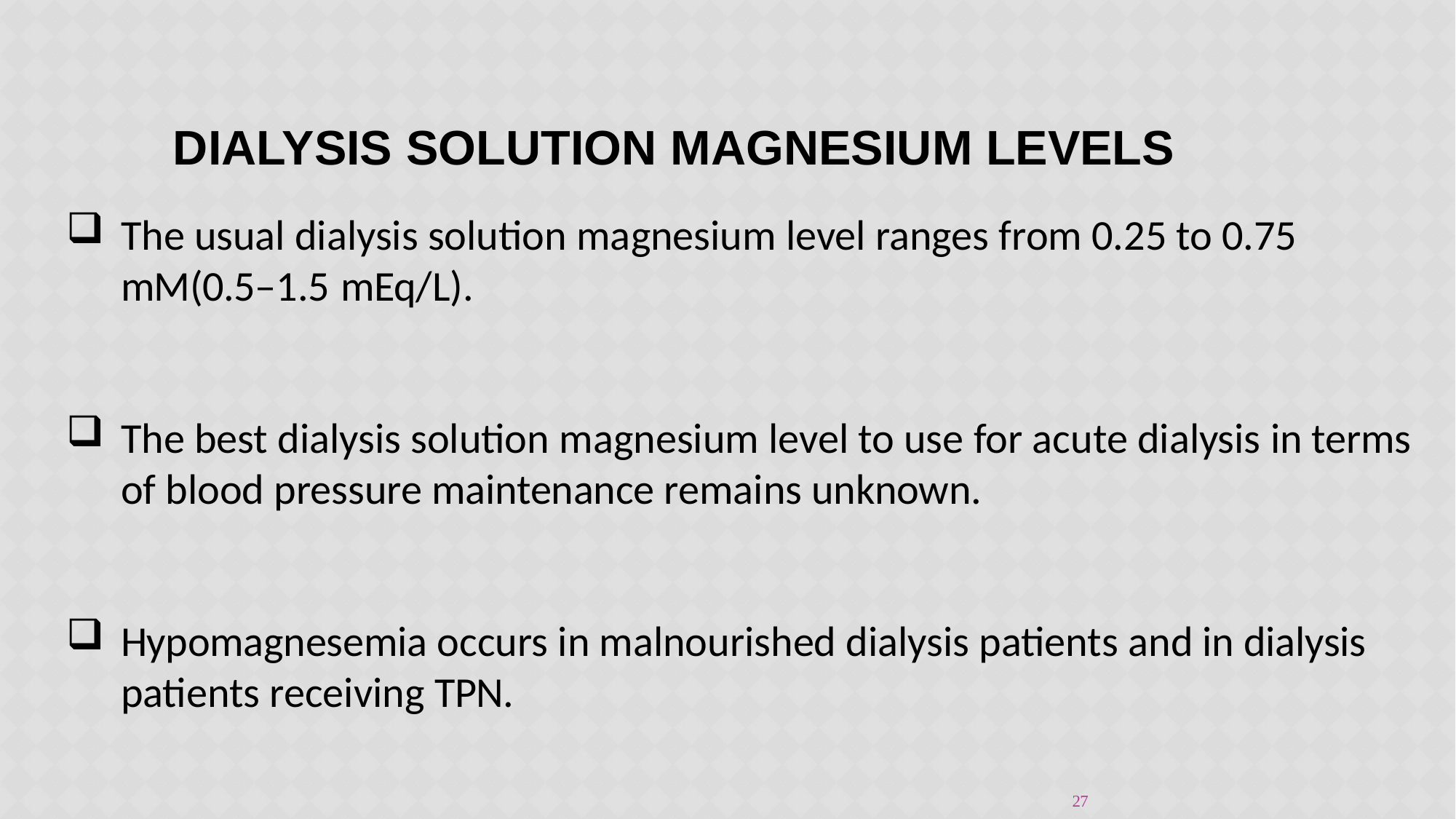

# Dialysis solution magnesium levels
The usual dialysis solution magnesium level ranges from 0.25 to 0.75 mM(0.5–1.5 mEq/L).

The best dialysis solution magnesium level to use for acute dialysis in terms of blood pressure maintenance remains unknown.

Hypomagnesemia occurs in malnourished dialysis patients and in dialysis patients receiving TPN.
27